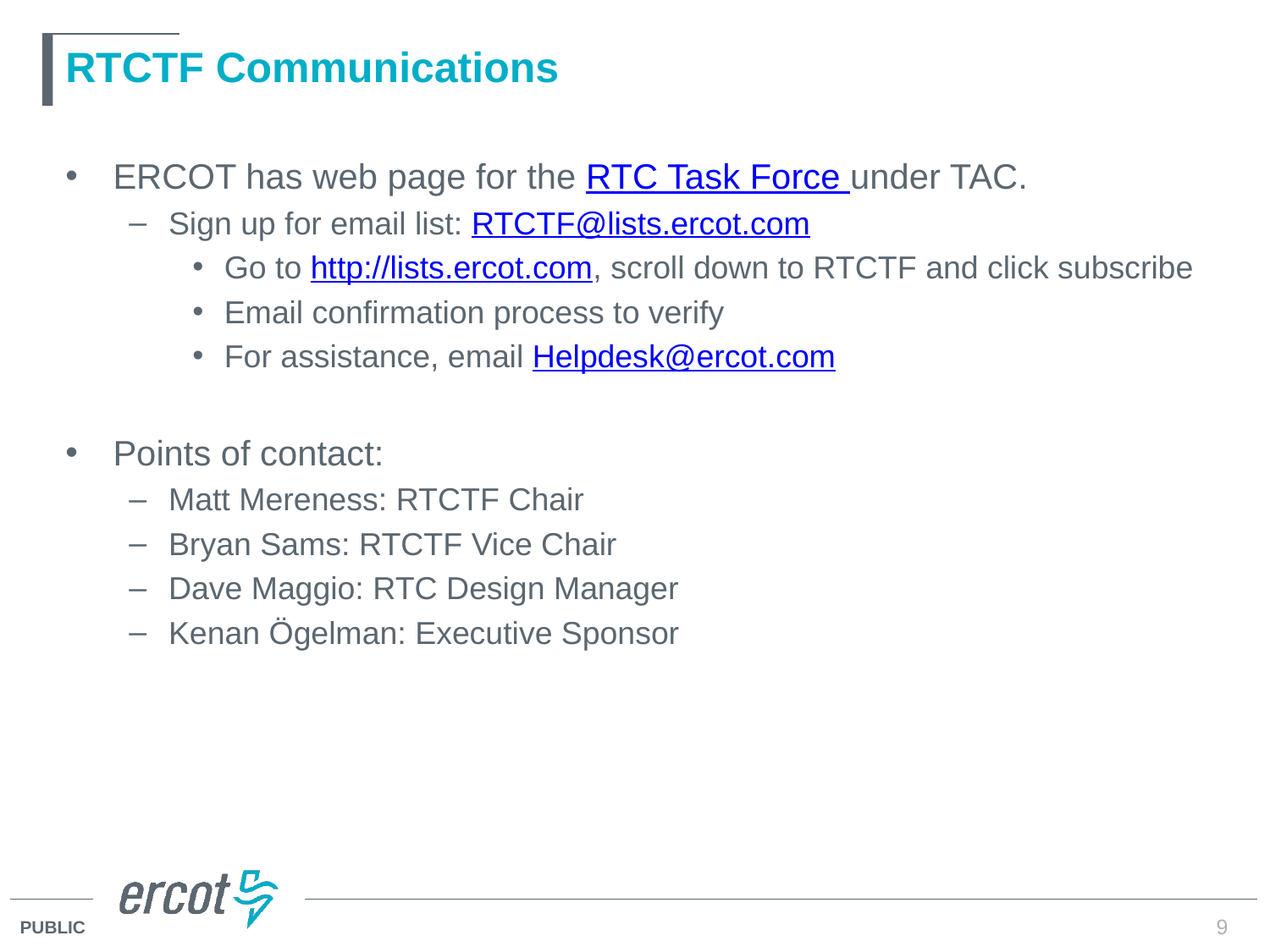

# RTCTF Communications
ERCOT has web page for the RTC Task Force under TAC.
Sign up for email list: RTCTF@lists.ercot.com
Go to http://lists.ercot.com, scroll down to RTCTF and click subscribe
Email confirmation process to verify
For assistance, email Helpdesk@ercot.com

Points of contact:
Matt Mereness: RTCTF Chair
Bryan Sams: RTCTF Vice Chair
Dave Maggio: RTC Design Manager
Kenan Ögelman: Executive Sponsor
9